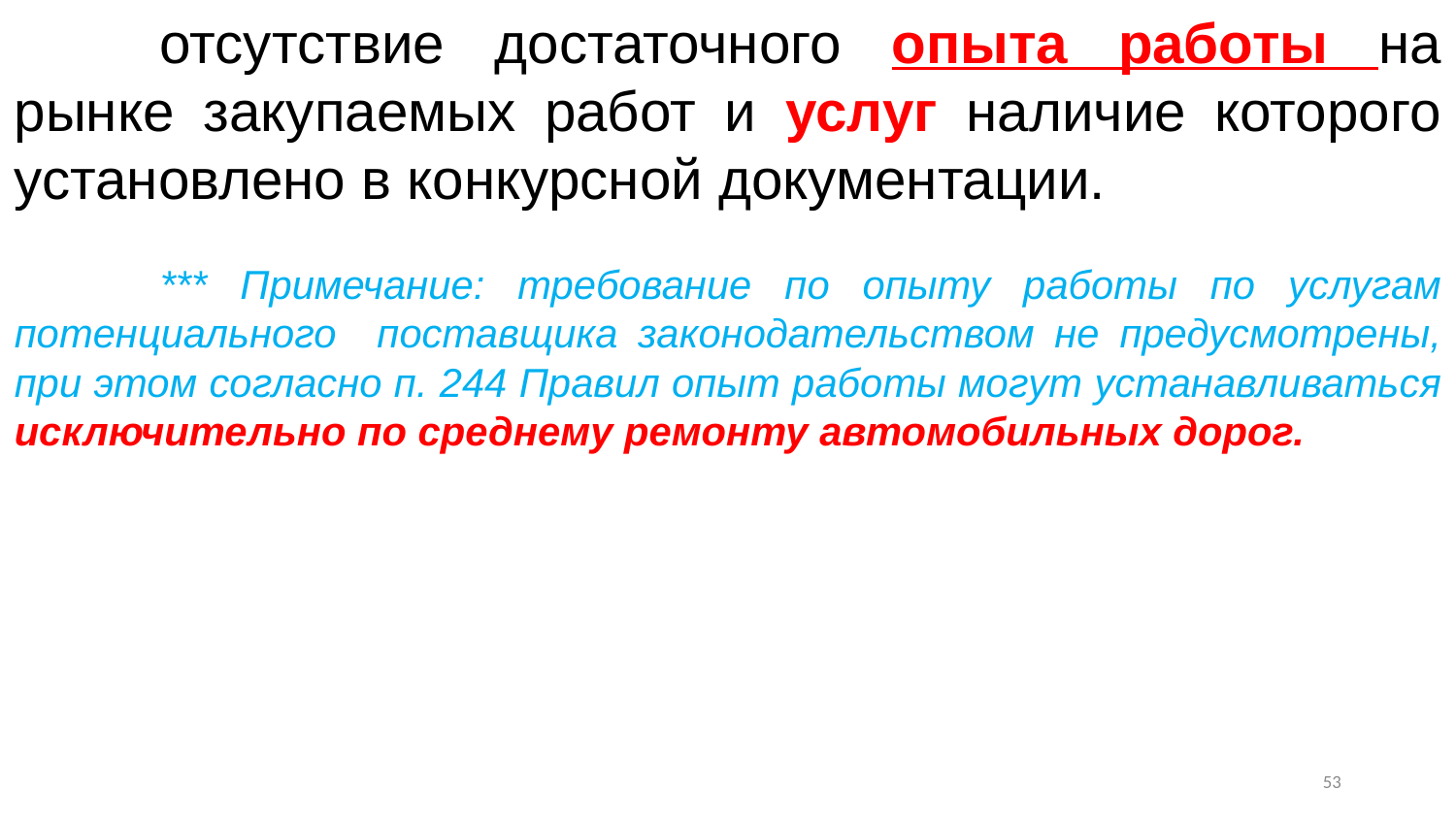

отсутствие достаточного опыта работы на рынке закупаемых работ и услуг наличие которого установлено в конкурсной документации.

	*** Примечание: требование по опыту работы по услугам потенциального  поставщика законодательством не предусмотрены, при этом согласно п. 244 Правил опыт работы могут устанавливаться исключительно по среднему ремонту автомобильных дорог.

53